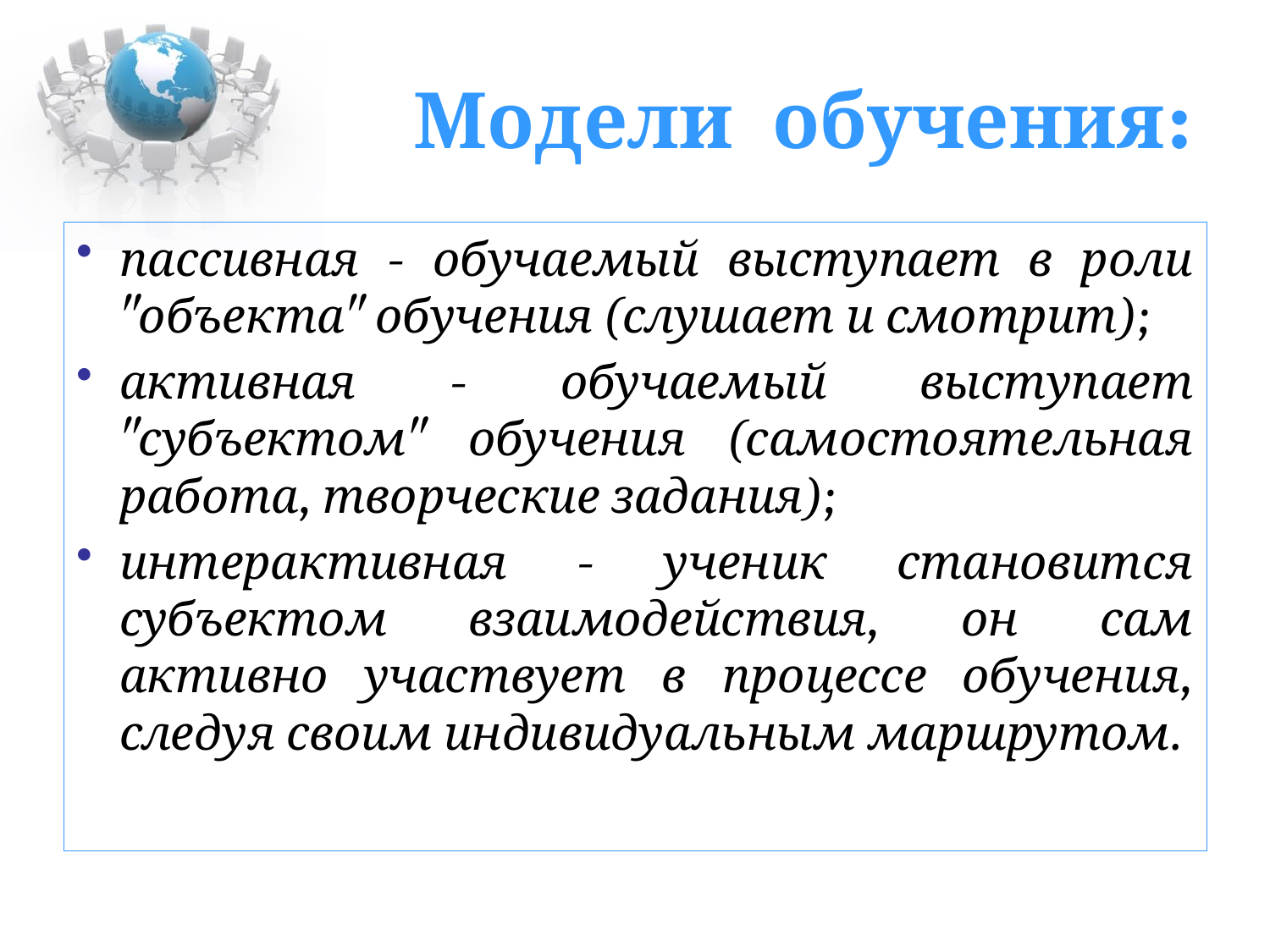

# Модели  обучения:
пассивная - обучаемый выступает в роли "объекта" обучения (слушает и смотрит);
активная - обучаемый выступает "субъектом" обучения (самостоятельная работа, творческие задания);
интерактивная - ученик становится субъектом взаимодействия, он сам активно участвует в процессе обучения, следуя своим индивидуальным маршрутом.